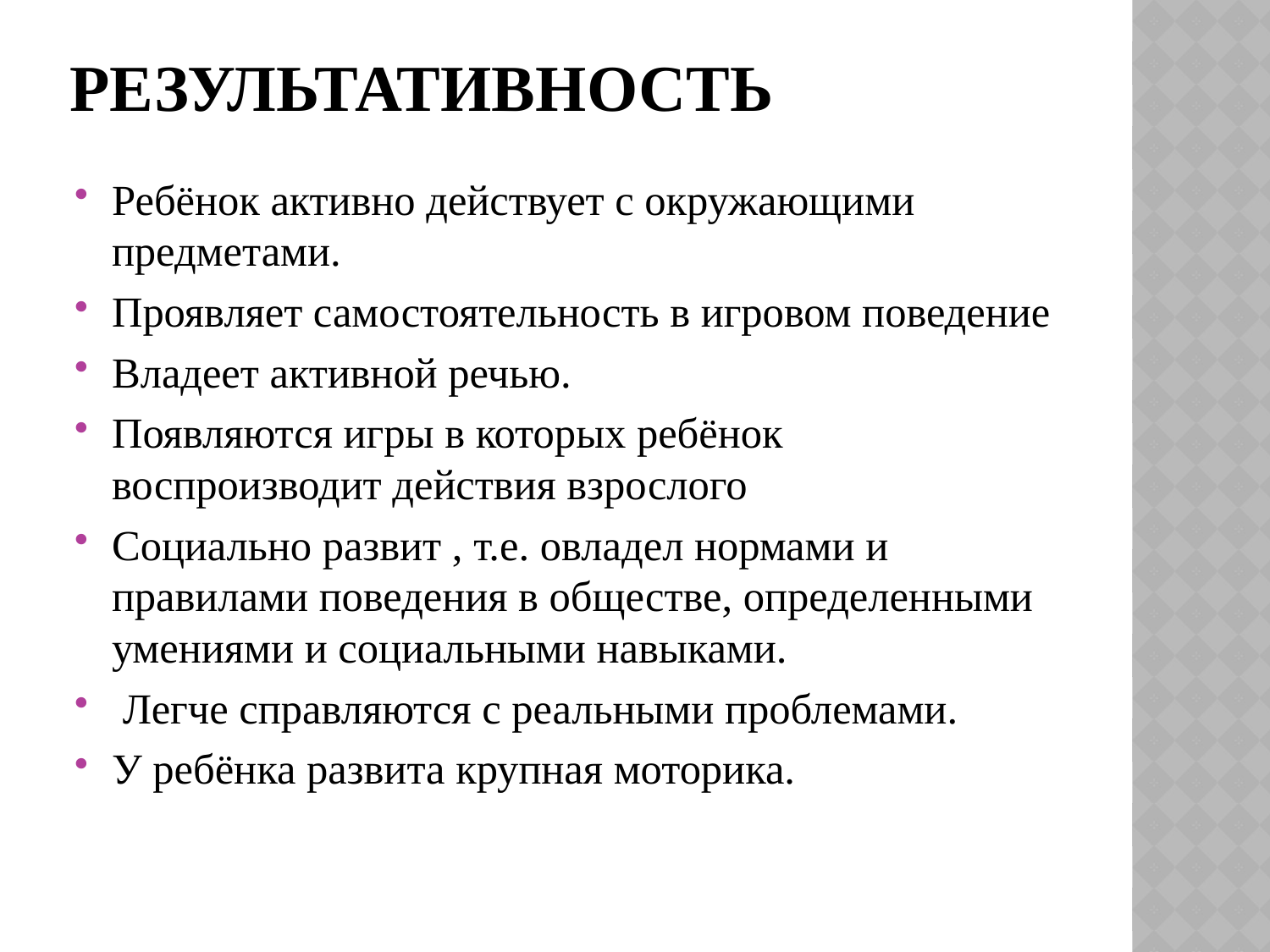

# Результативность
Ребёнок активно действует с окружающими предметами.
Проявляет самостоятельность в игровом поведение
Владеет активной речью.
Появляются игры в которых ребёнок воспроизводит действия взрослого
Социально развит , т.е. овладел нормами и правилами поведения в обществе, определенными умениями и социальными навыками.
 Легче справляются с реальными проблемами.
У ребёнка развита крупная моторика.